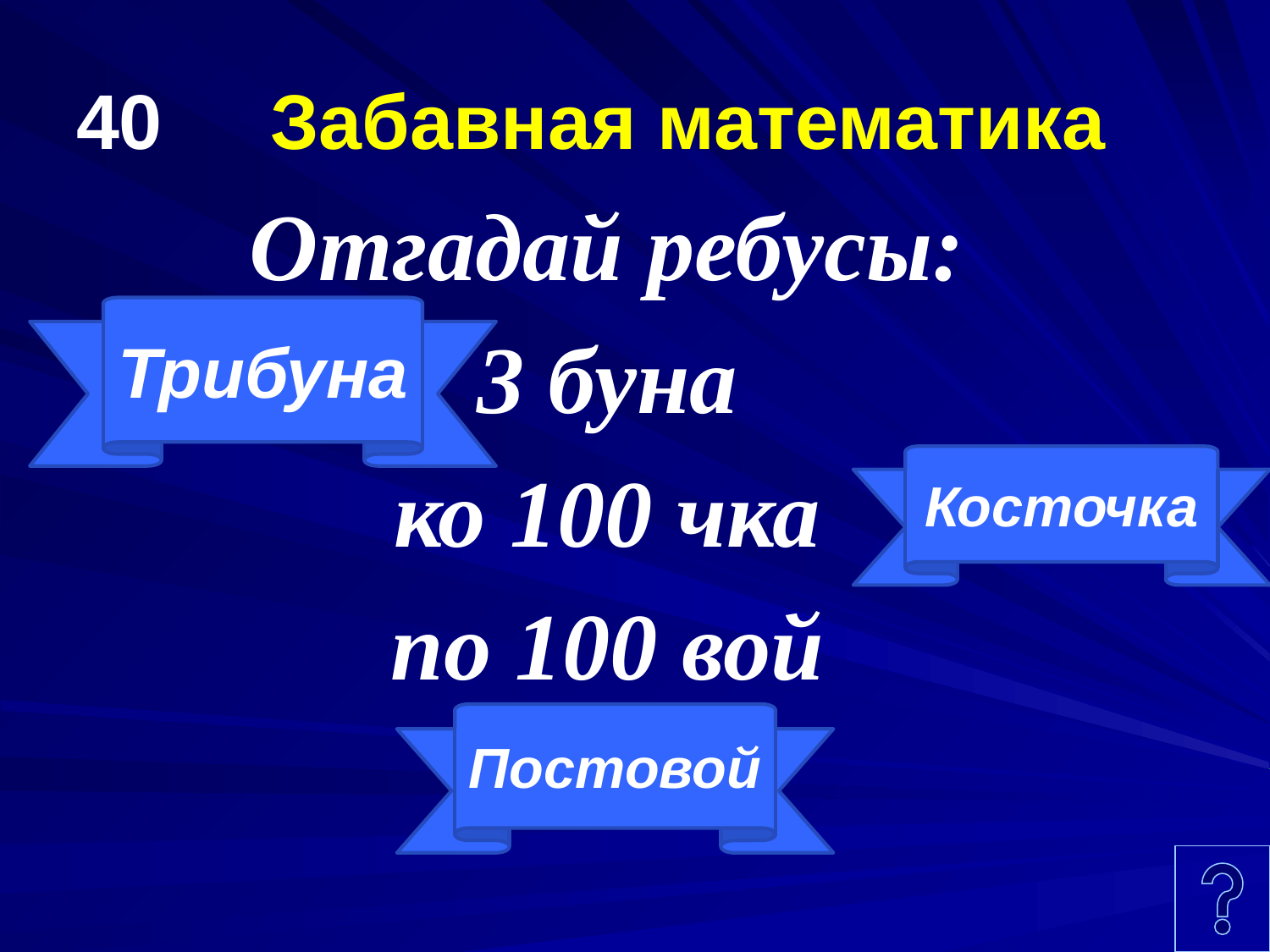

# 40     Забавная математика
Отгадай ребусы:
3 буна
ко 100 чка
по 100 вой
Трибуна
Косточка
Постовой